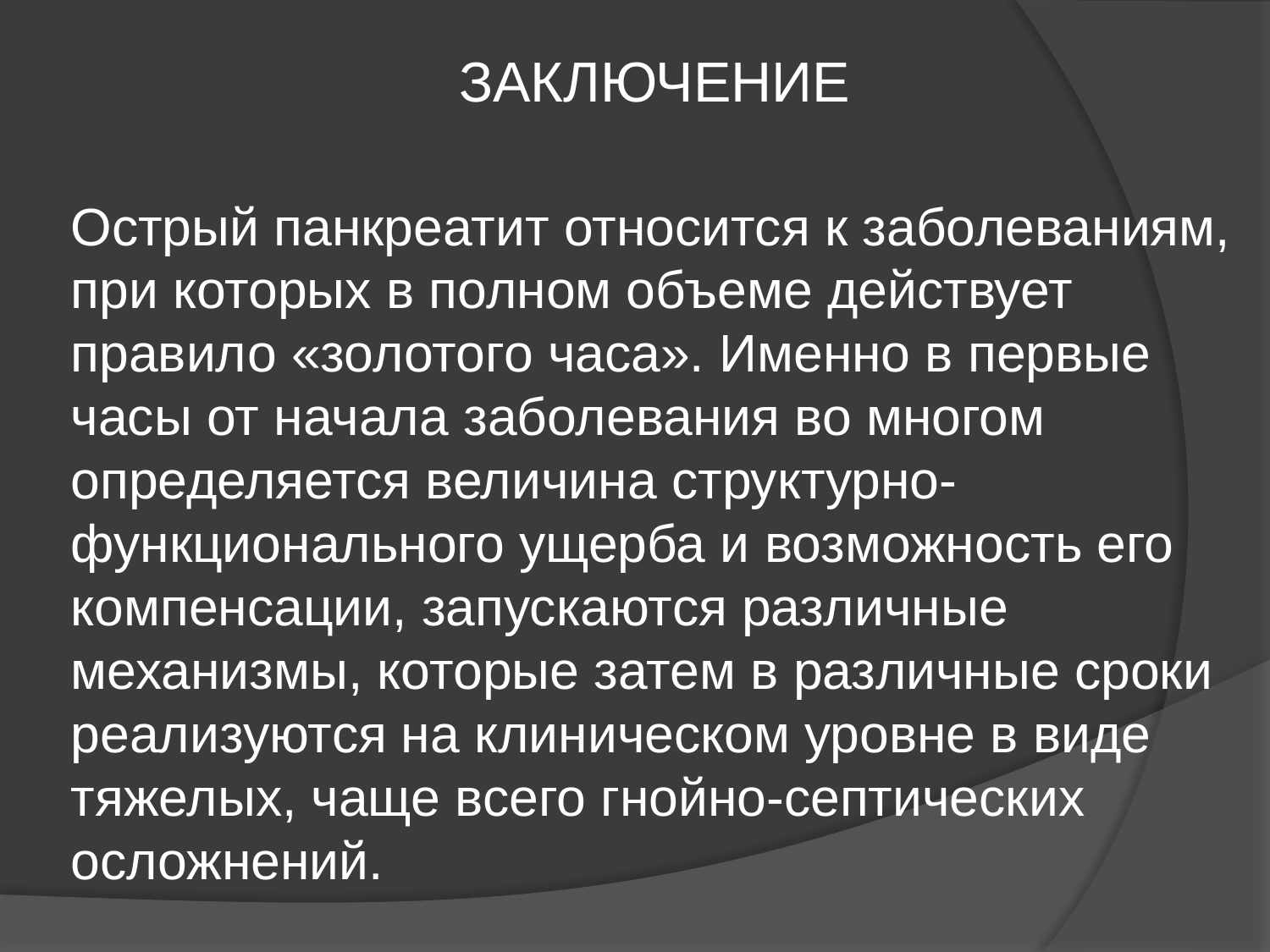

ЗАКЛЮЧЕНИЕ
	Острый панкреатит относится к заболеваниям, при которых в полном объеме действует правило «золотого часа». Именно в первые часы от начала заболевания во многом определяется величина структурно-функционального ущерба и возможность его компенсации, запускаются различные механизмы, которые затем в различные сроки реализуются на клиническом уровне в виде тяжелых, чаще всего гнойно-септических осложнений.